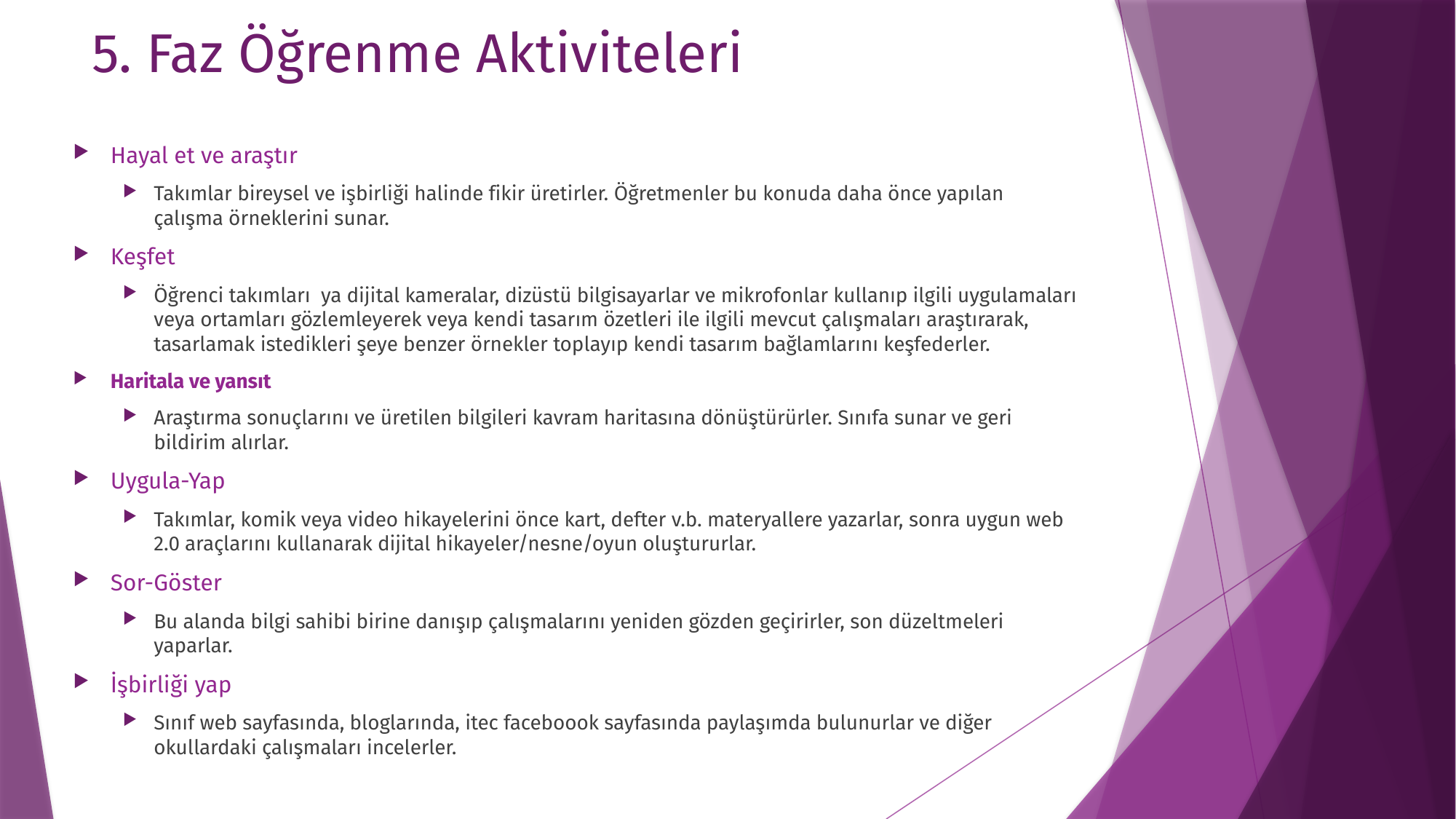

# 5. Faz Öğrenme Aktiviteleri
Hayal et ve araştır
Takımlar bireysel ve işbirliği halinde fikir üretirler. Öğretmenler bu konuda daha önce yapılan çalışma örneklerini sunar.
Keşfet
Öğrenci takımları  ya dijital kameralar, dizüstü bilgisayarlar ve mikrofonlar kullanıp ilgili uygulamaları veya ortamları gözlemleyerek veya kendi tasarım özetleri ile ilgili mevcut çalışmaları araştırarak, tasarlamak istedikleri şeye benzer örnekler toplayıp kendi tasarım bağlamlarını keşfederler.
Haritala ve yansıt
Araştırma sonuçlarını ve üretilen bilgileri kavram haritasına dönüştürürler. Sınıfa sunar ve geri bildirim alırlar.
Uygula-Yap
Takımlar, komik veya video hikayelerini önce kart, defter v.b. materyallere yazarlar, sonra uygun web 2.0 araçlarını kullanarak dijital hikayeler/nesne/oyun oluştururlar.
Sor-Göster
Bu alanda bilgi sahibi birine danışıp çalışmalarını yeniden gözden geçirirler, son düzeltmeleri yaparlar.
İşbirliği yap
Sınıf web sayfasında, bloglarında, itec faceboook sayfasında paylaşımda bulunurlar ve diğer okullardaki çalışmaları incelerler.